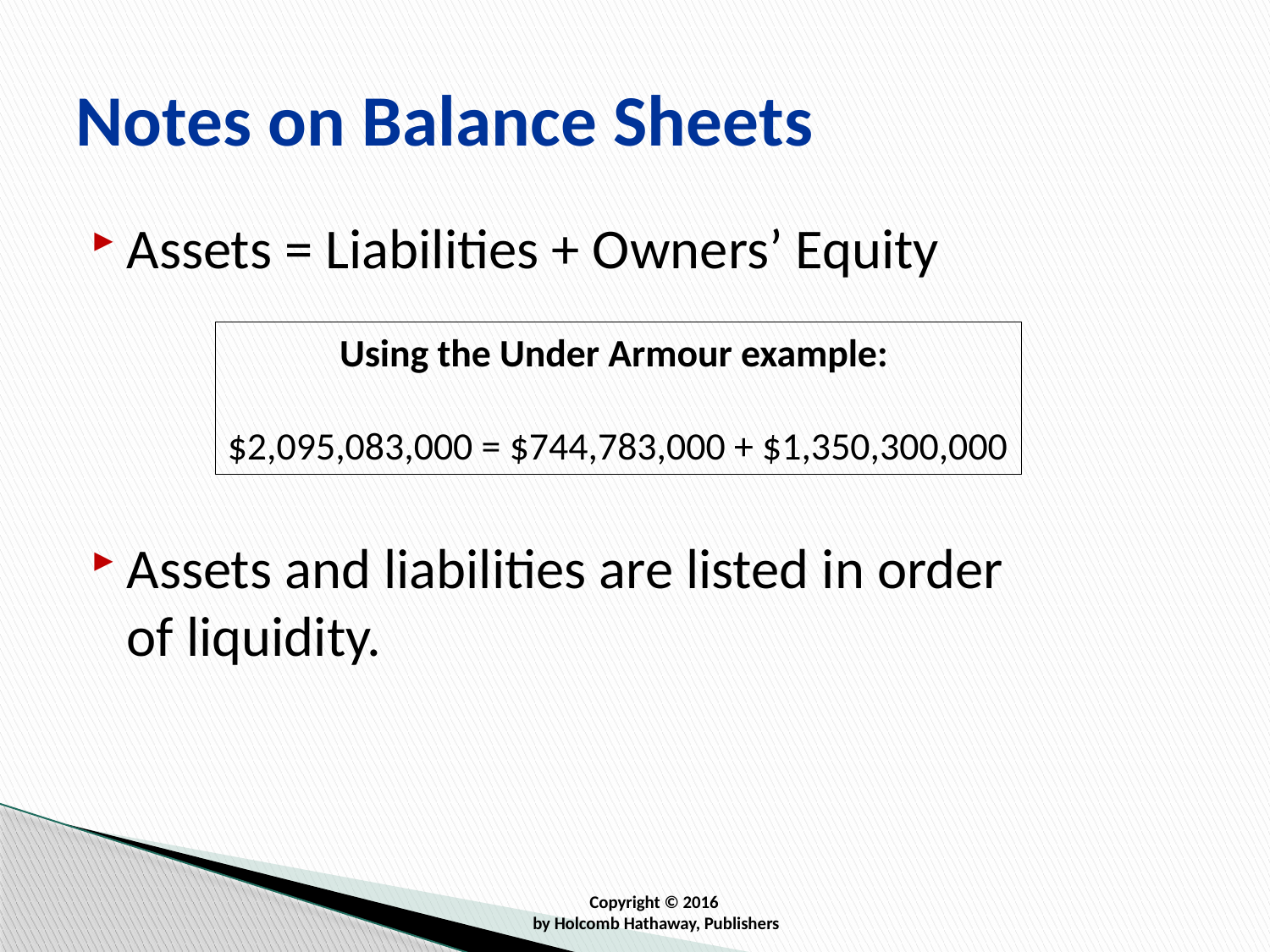

# Notes on Balance Sheets
Assets = Liabilities + Owners’ Equity

Assets and liabilities are listed in order of liquidity.
Using the Under Armour example:

$2,095,083,000 = $744,783,000 + $1,350,300,000
Copyright © 2016
by Holcomb Hathaway, Publishers